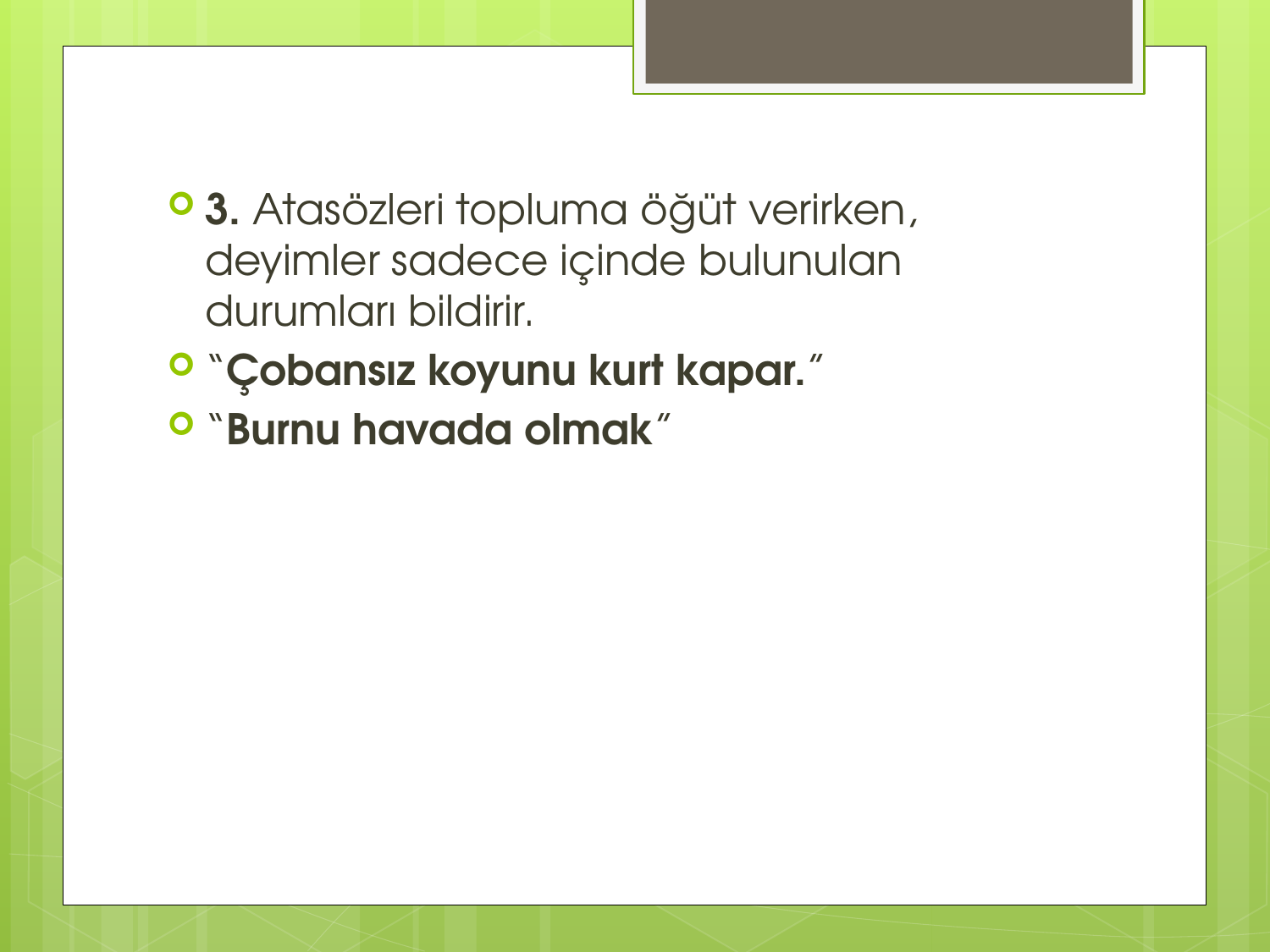

#
3. Atasözleri topluma öğüt verirken, deyimler sadece içinde bulunulan durumları bildirir.
“Çobansız koyunu kurt kapar.”
“Burnu havada olmak”